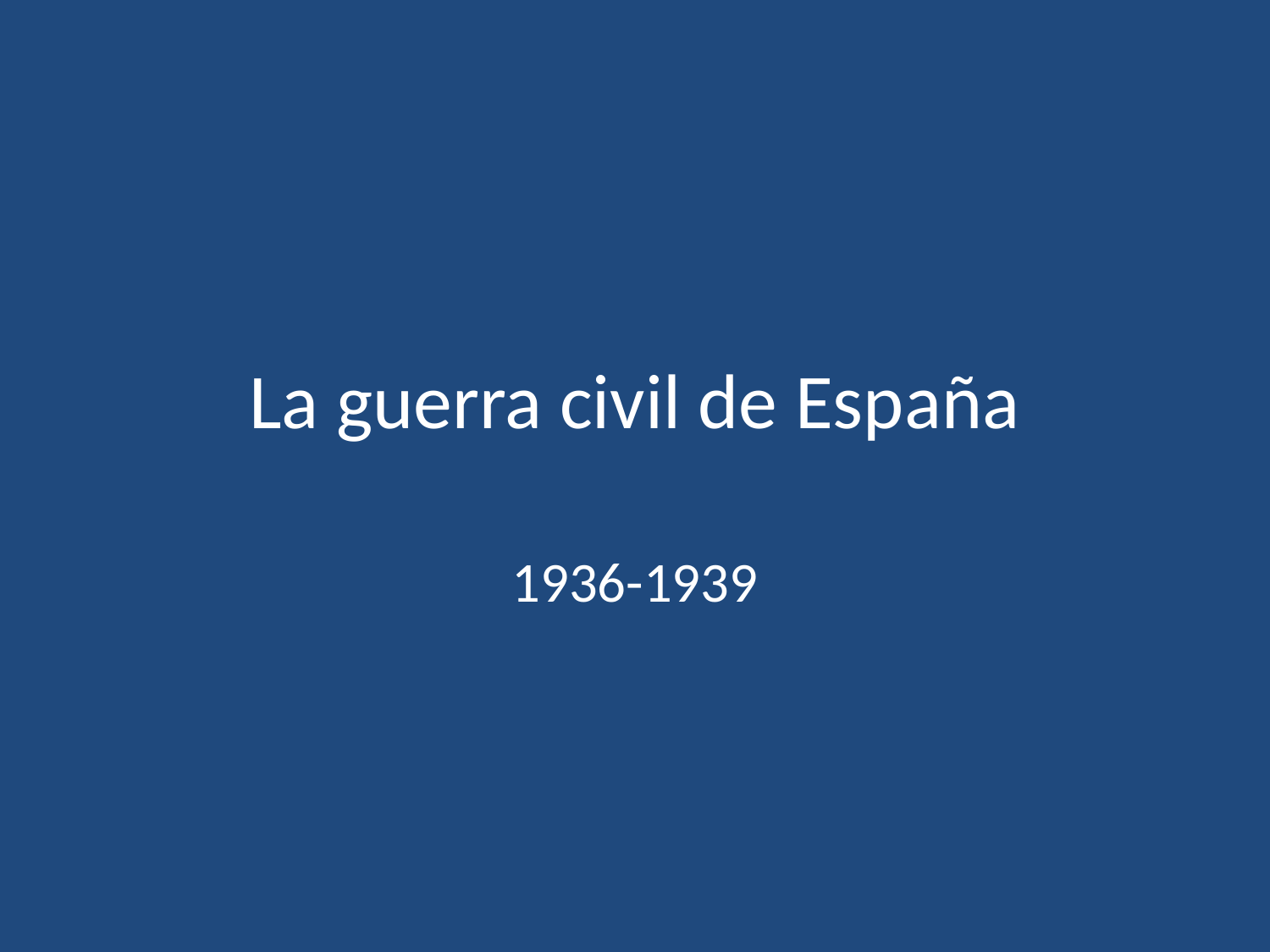

# La guerra civil de España
1936-1939